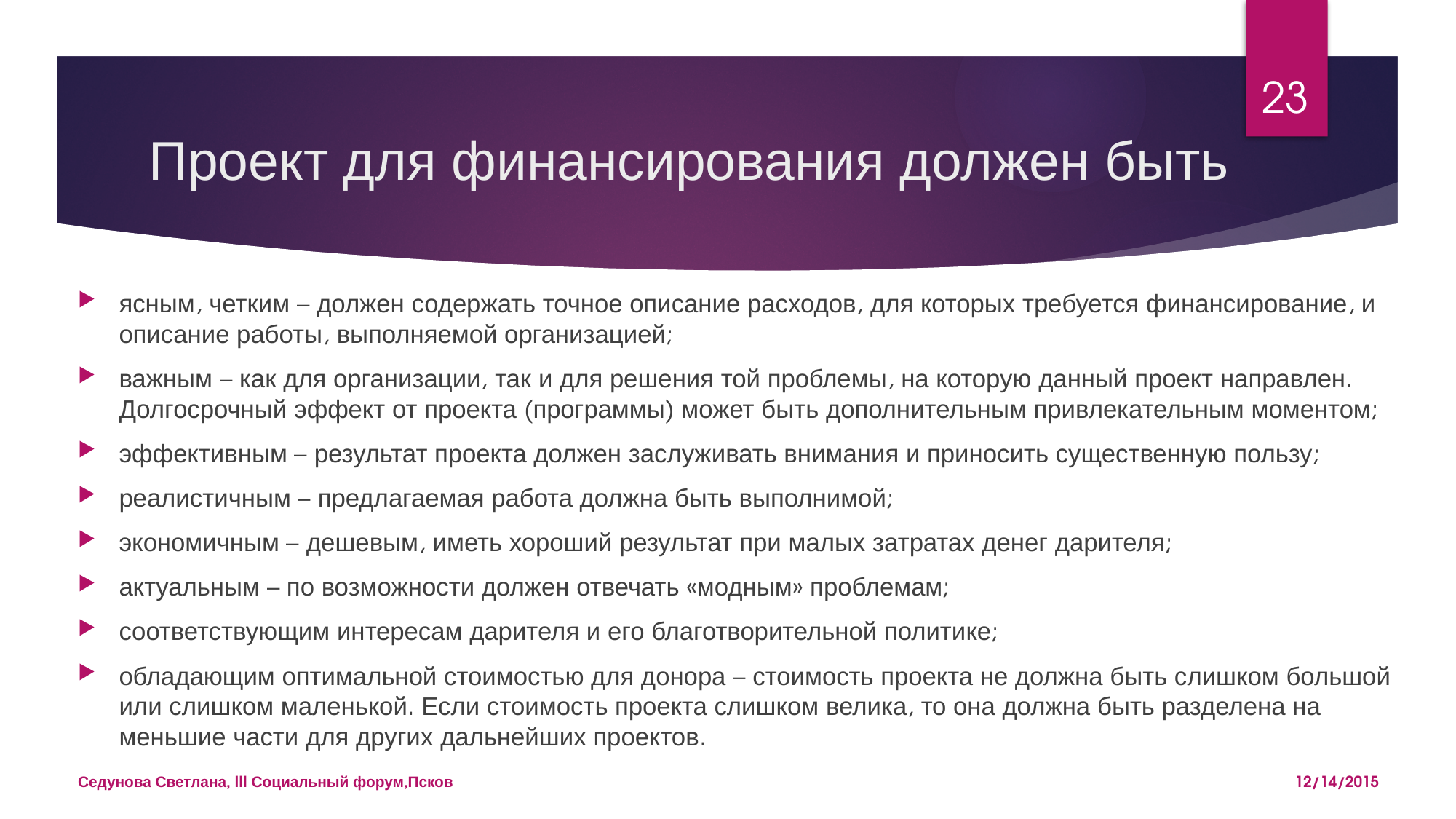

23
# Проект для финансирования должен быть
ясным, четким – должен содержать точное описание расходов, для которых требуется финансирование, и описание работы, выполняемой организацией;
важным – как для организации, так и для решения той проблемы, на которую данный проект направлен. Долгосрочный эффект от проекта (программы) может быть дополнительным привлекательным моментом;
эффективным – результат проекта должен заслуживать внимания и приносить существенную пользу;
реалистичным – предлагаемая работа должна быть выполнимой;
экономичным – дешевым, иметь хороший результат при малых затратах денег дарителя;
актуальным – по возможности должен отвечать «модным» проблемам;
соответствующим интересам дарителя и его благотворительной политике;
обладающим оптимальной стоимостью для донора – стоимость проекта не должна быть слишком большой или слишком маленькой. Если стоимость проекта слишком велика, то она должна быть разделена на меньшие части для других дальнейших проектов.
Седунова Светлана, III Социальный форум,Псков
12/14/2015